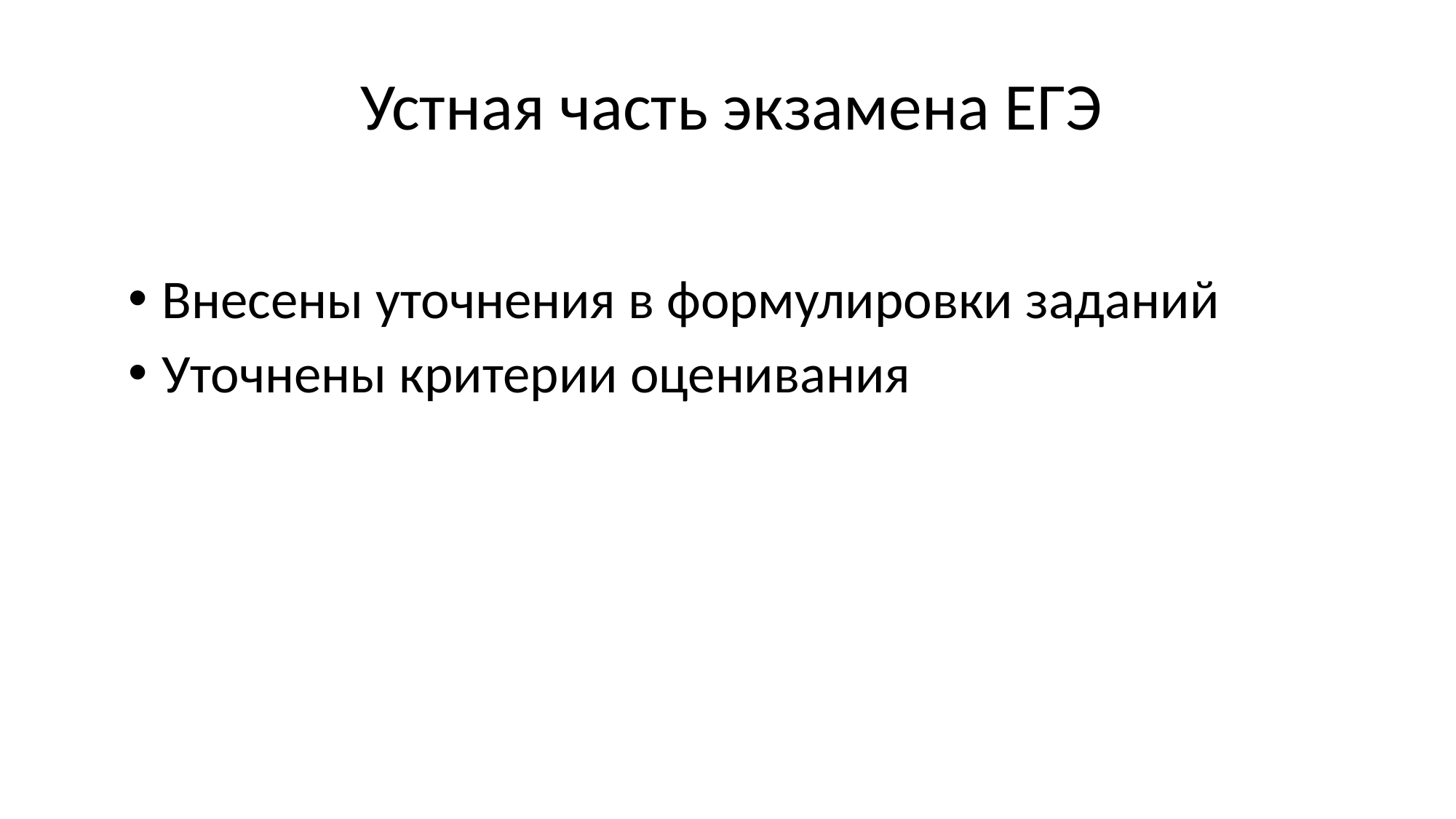

# Устная часть экзамена ЕГЭ
Внесены уточнения в формулировки заданий
Уточнены критерии оценивания